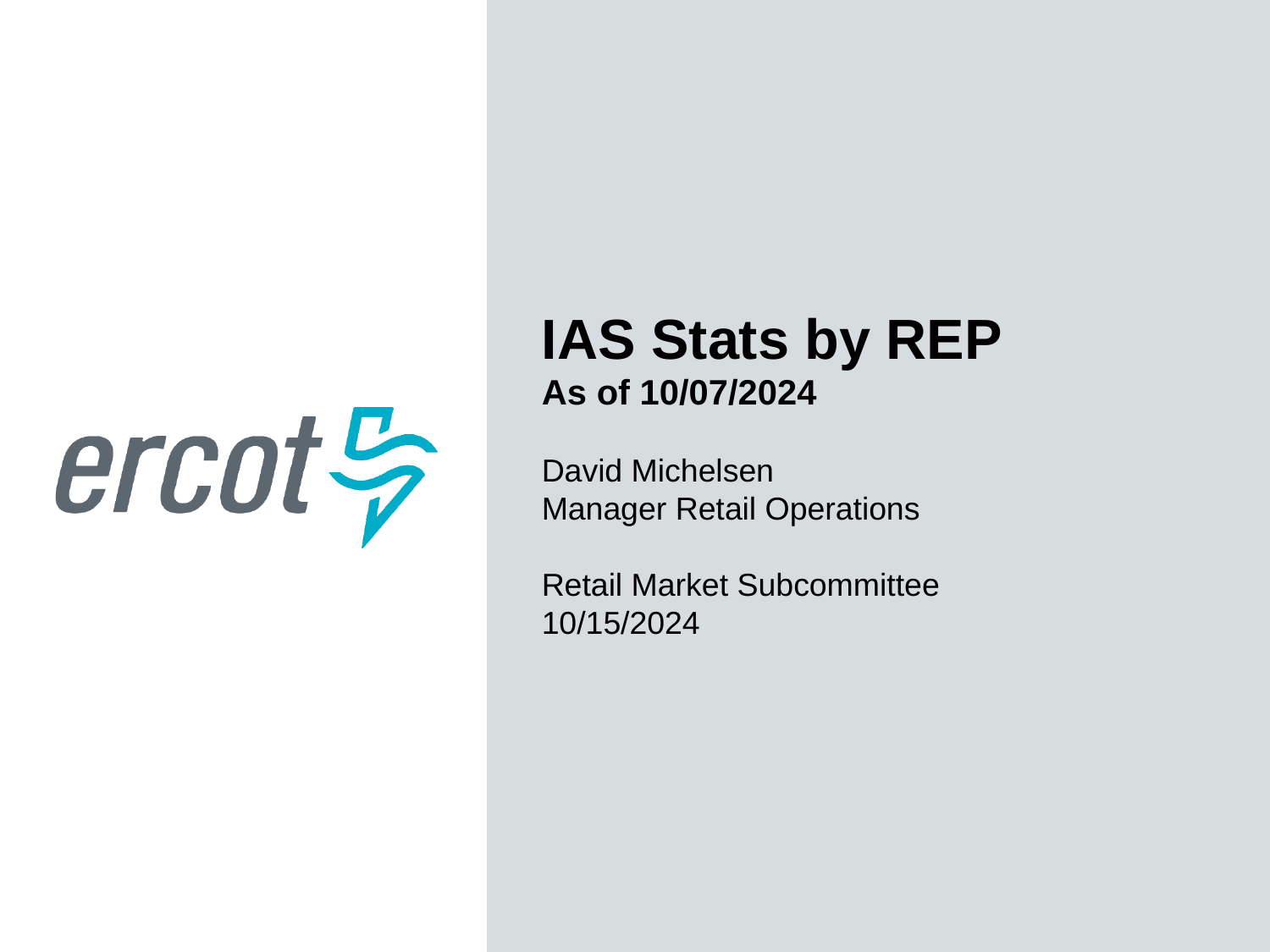

IAS Stats by REP
As of 10/07/2024

David Michelsen
Manager Retail Operations

Retail Market Subcommittee
10/15/2024